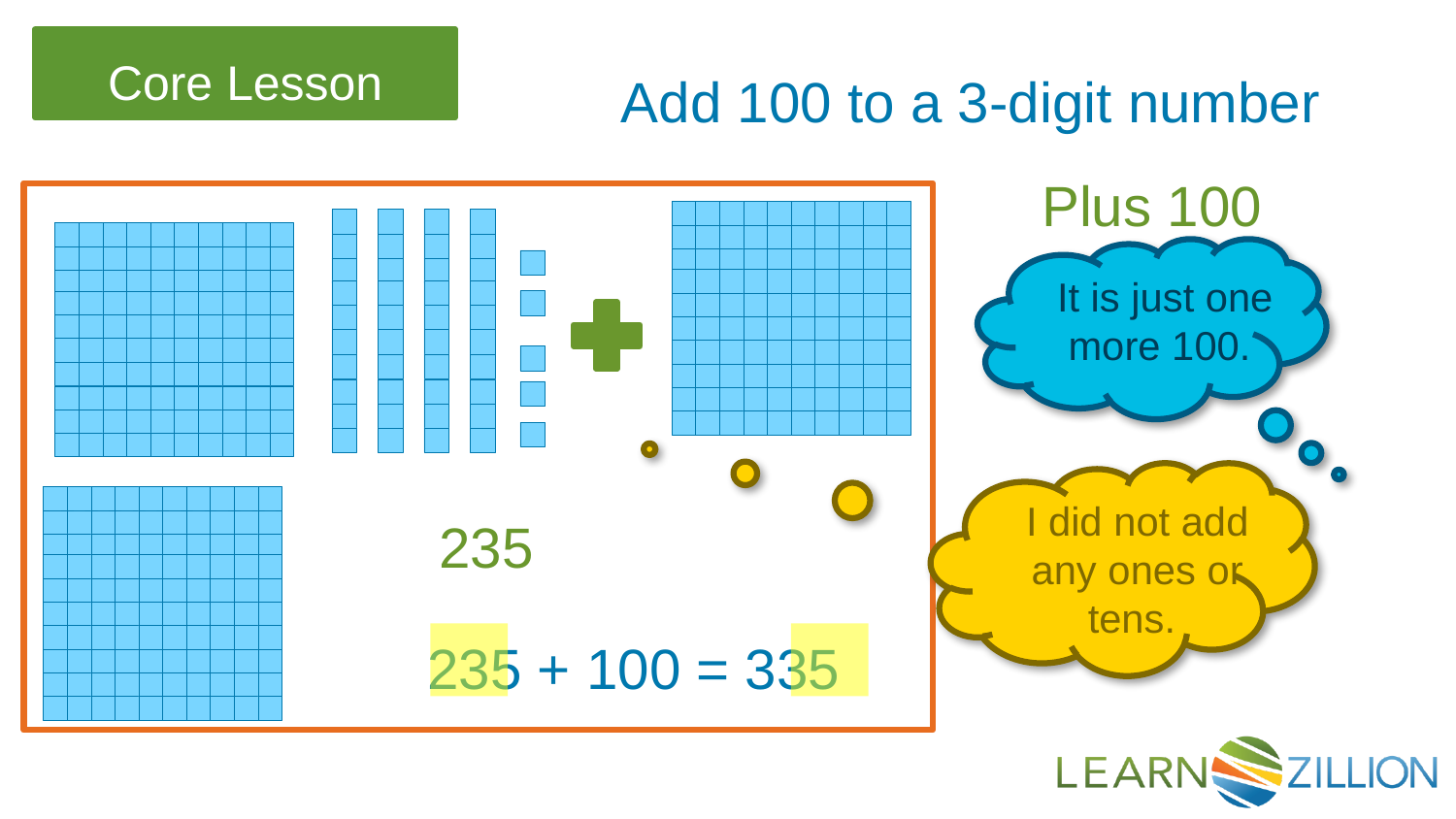

Add 100 to a 3-digit number
Plus 100

+
It is just one more 100.

I did not add any ones or tens.

235

235 + 100 = 335